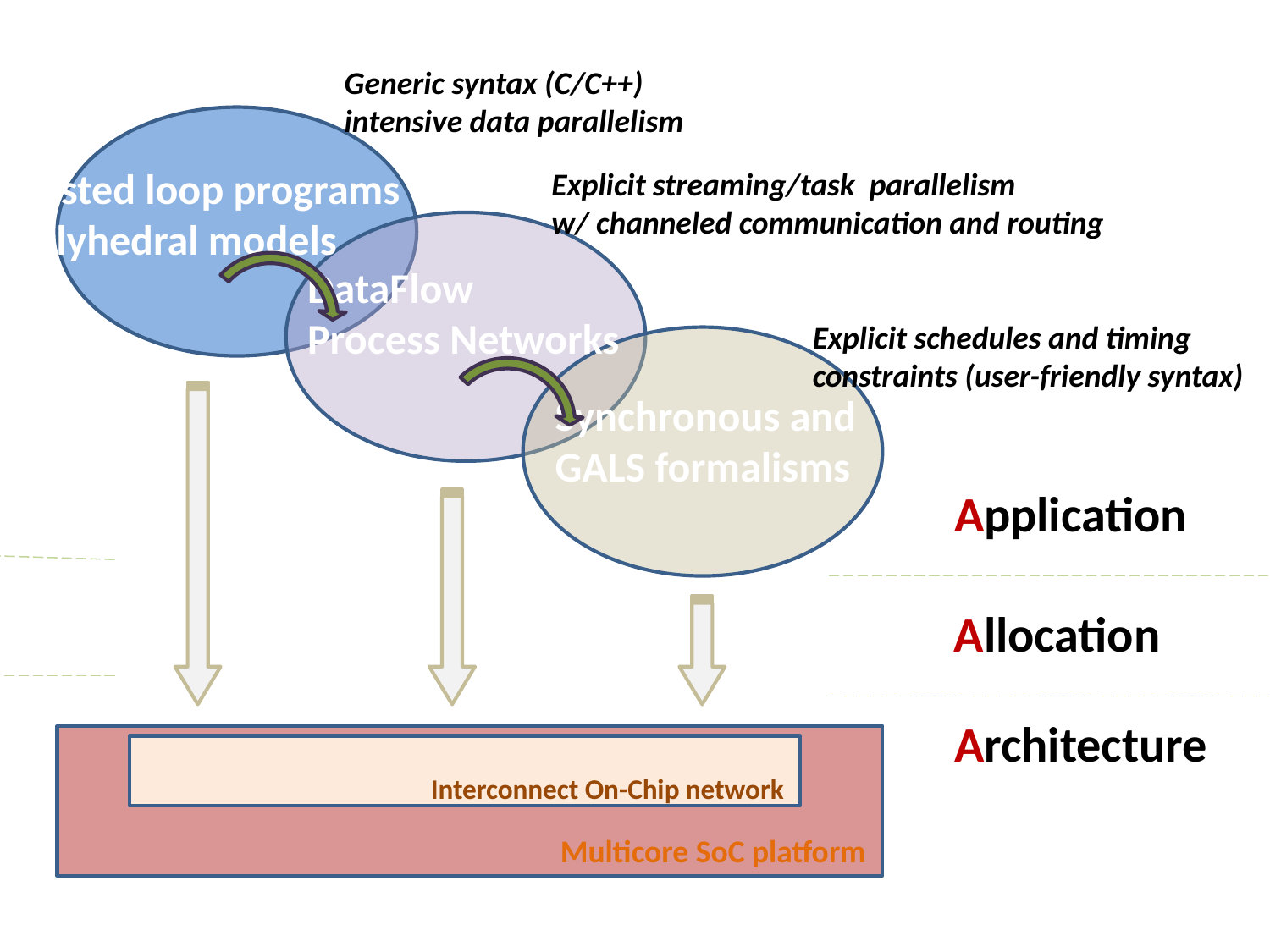

Generic syntax (C/C++)
intensive data parallelism

Nested loop programs
Polyhedral models
Explicit streaming/task  parallelism
w/ channeled communication and routing

DataFlow
Process Networks
Explicit schedules and timing
constraints (user-friendly syntax)

Synchronous and
GALS formalisms
Application

Allocation

Architecture

Interconnect On-Chip network
Multicore SoC platform